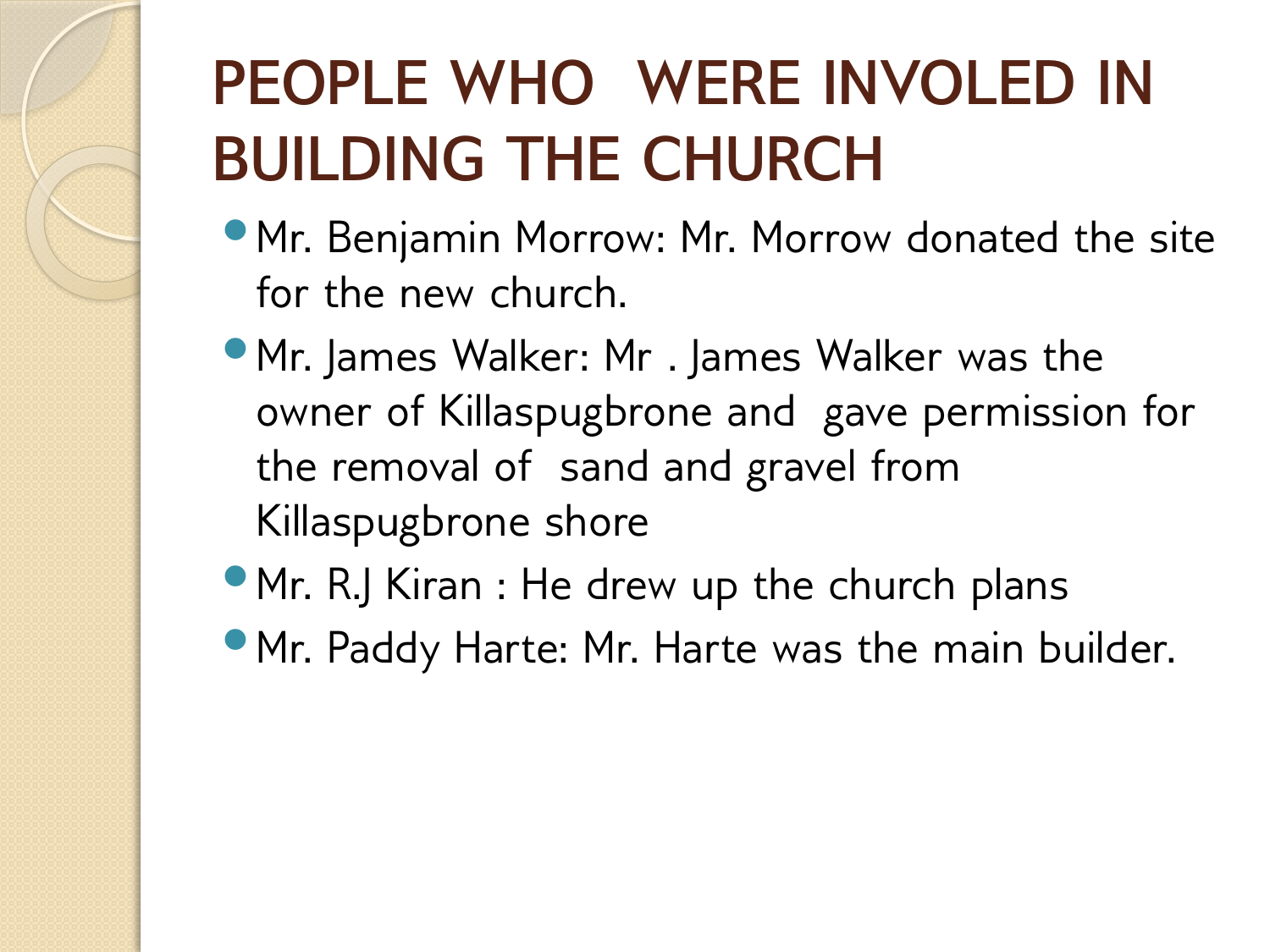

# PEOPLE WHO  WERE INVOLED IN BUILDING THE CHURCH
Mr. Benjamin Morrow: Mr. Morrow donated the site for the new church.
Mr. James Walker: Mr . James Walker was the  owner of Killaspugbrone and  gave permission for the removal of  sand and gravel from Killaspugbrone shore
Mr. R.J Kiran : He drew up the church plans
Mr. Paddy Harte: Mr. Harte was the main builder.